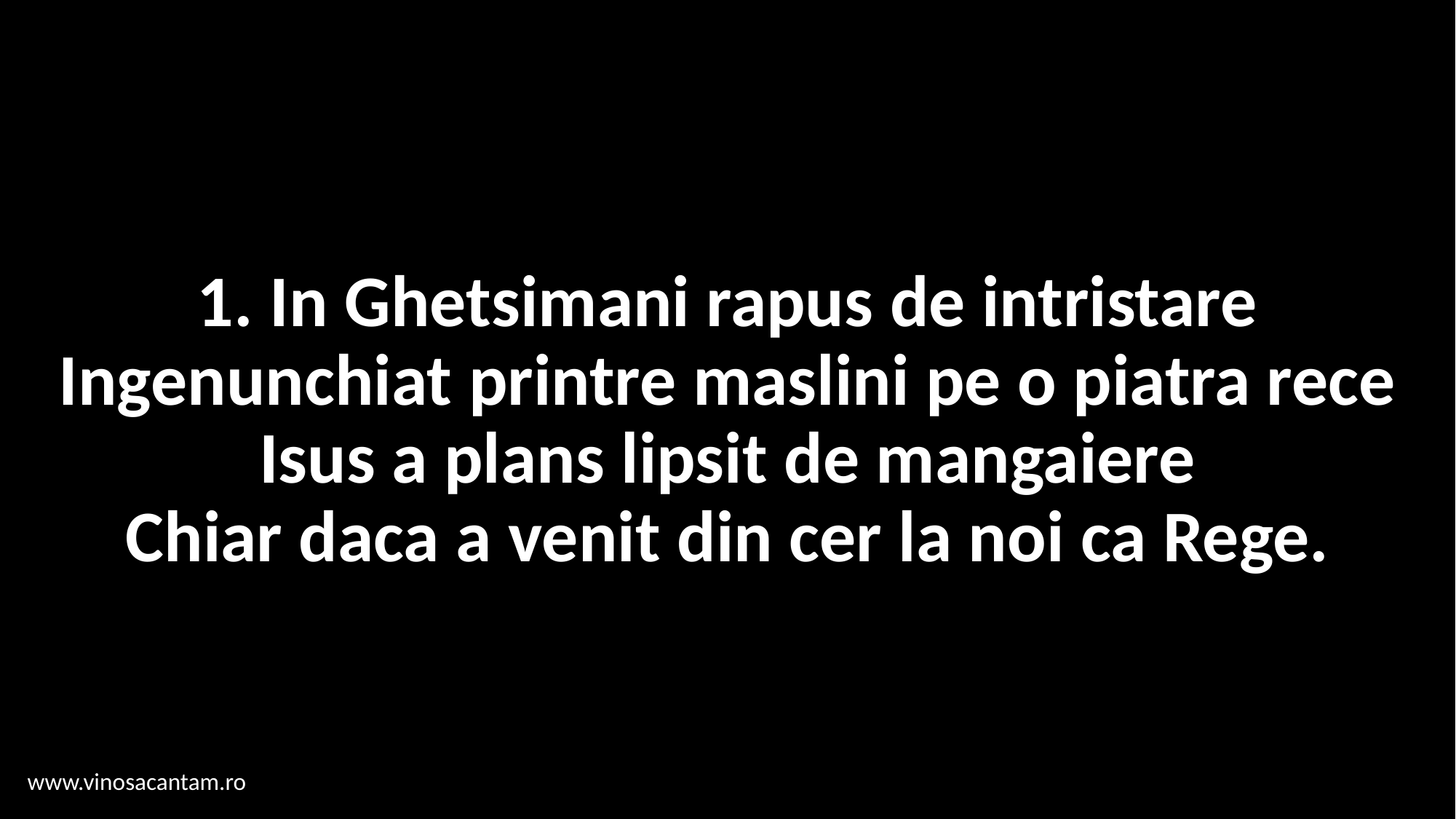

# 1. In Ghetsimani rapus de intristare Ingenunchiat printre maslini pe o piatra rece Isus a plans lipsit de mangaiere Chiar daca a venit din cer la noi ca Rege.
www.vinosacantam.ro